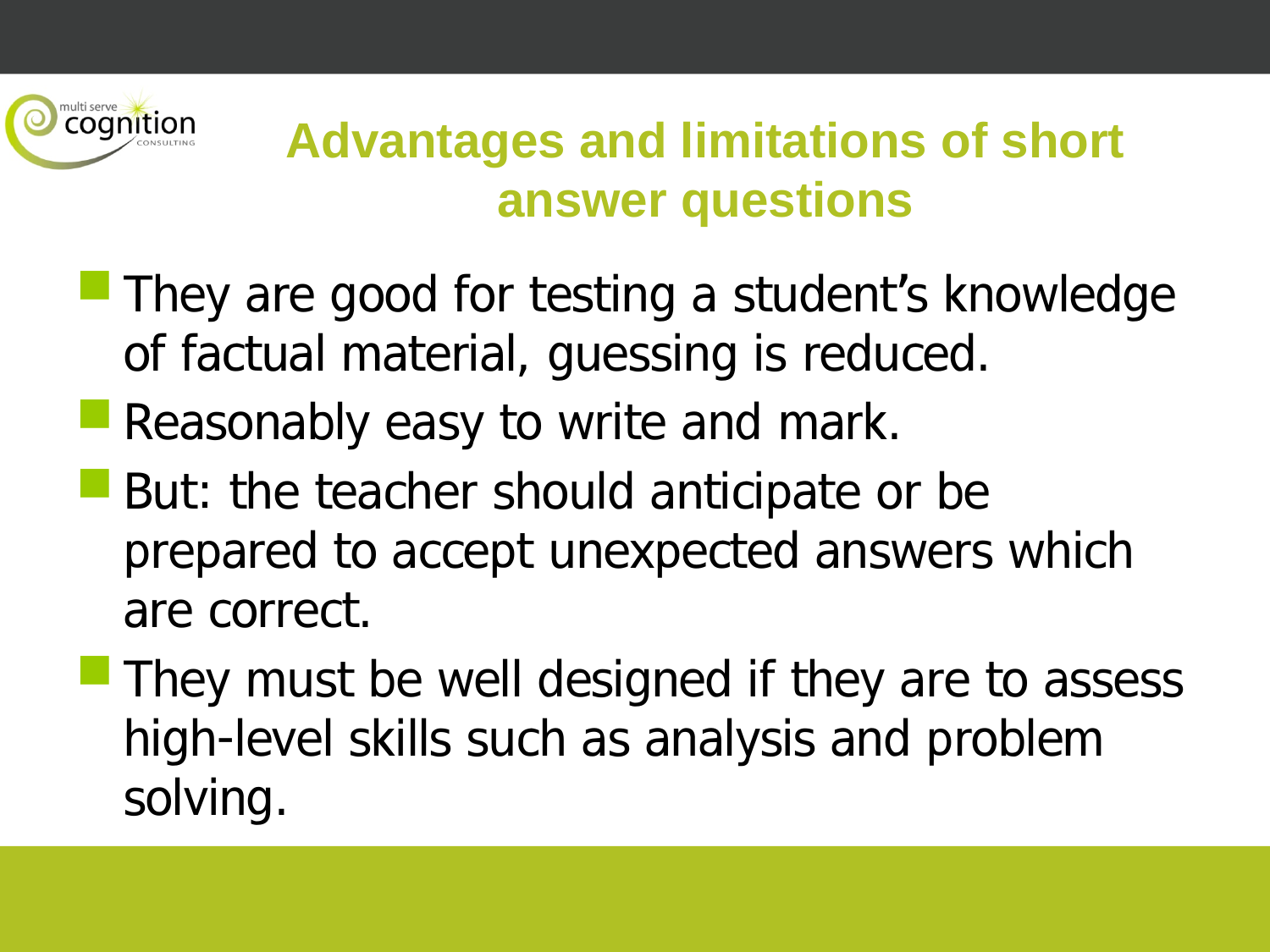

# Advantages and limitations of short answer questions
They are good for testing a student’s knowledge of factual material, guessing is reduced.
Reasonably easy to write and mark.
But: the teacher should anticipate or be prepared to accept unexpected answers which are correct.
They must be well designed if they are to assess high-level skills such as analysis and problem solving.